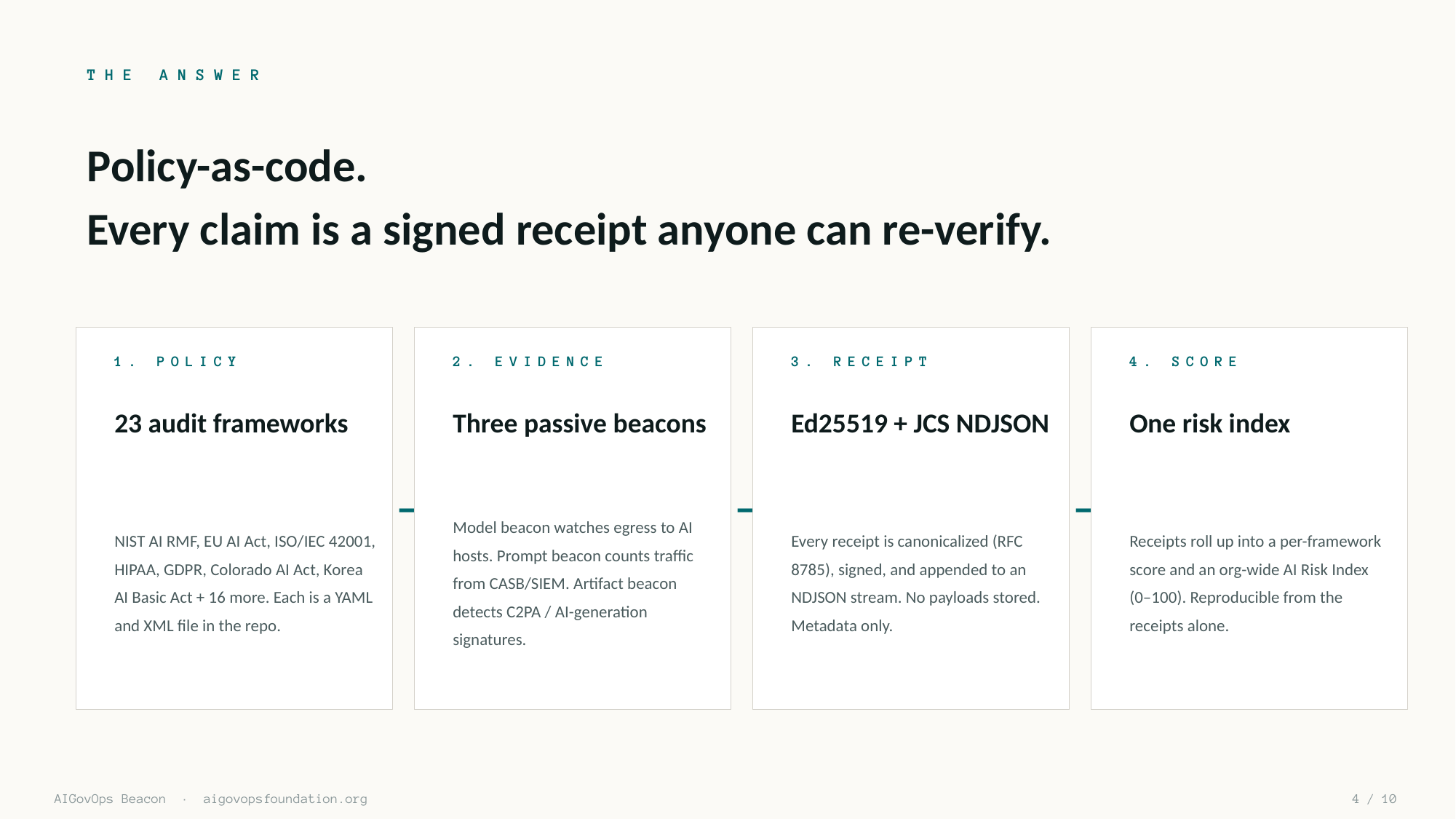

THE ANSWER
Policy-as-code.
Every claim is a signed receipt anyone can re-verify.

1. POLICY
2. EVIDENCE
3. RECEIPT
4. SCORE
23 audit frameworks
Three passive beacons
Ed25519 + JCS NDJSON
One risk index
NIST AI RMF, EU AI Act, ISO/IEC 42001, HIPAA, GDPR, Colorado AI Act, Korea AI Basic Act + 16 more. Each is a YAML and XML file in the repo.
Model beacon watches egress to AI hosts. Prompt beacon counts traffic from CASB/SIEM. Artifact beacon detects C2PA / AI-generation signatures.
Every receipt is canonicalized (RFC 8785), signed, and appended to an NDJSON stream. No payloads stored. Metadata only.
Receipts roll up into a per-framework score and an org-wide AI Risk Index (0–100). Reproducible from the receipts alone.
→
→
→
AIGovOps Beacon  ·  aigovopsfoundation.org
4 / 10